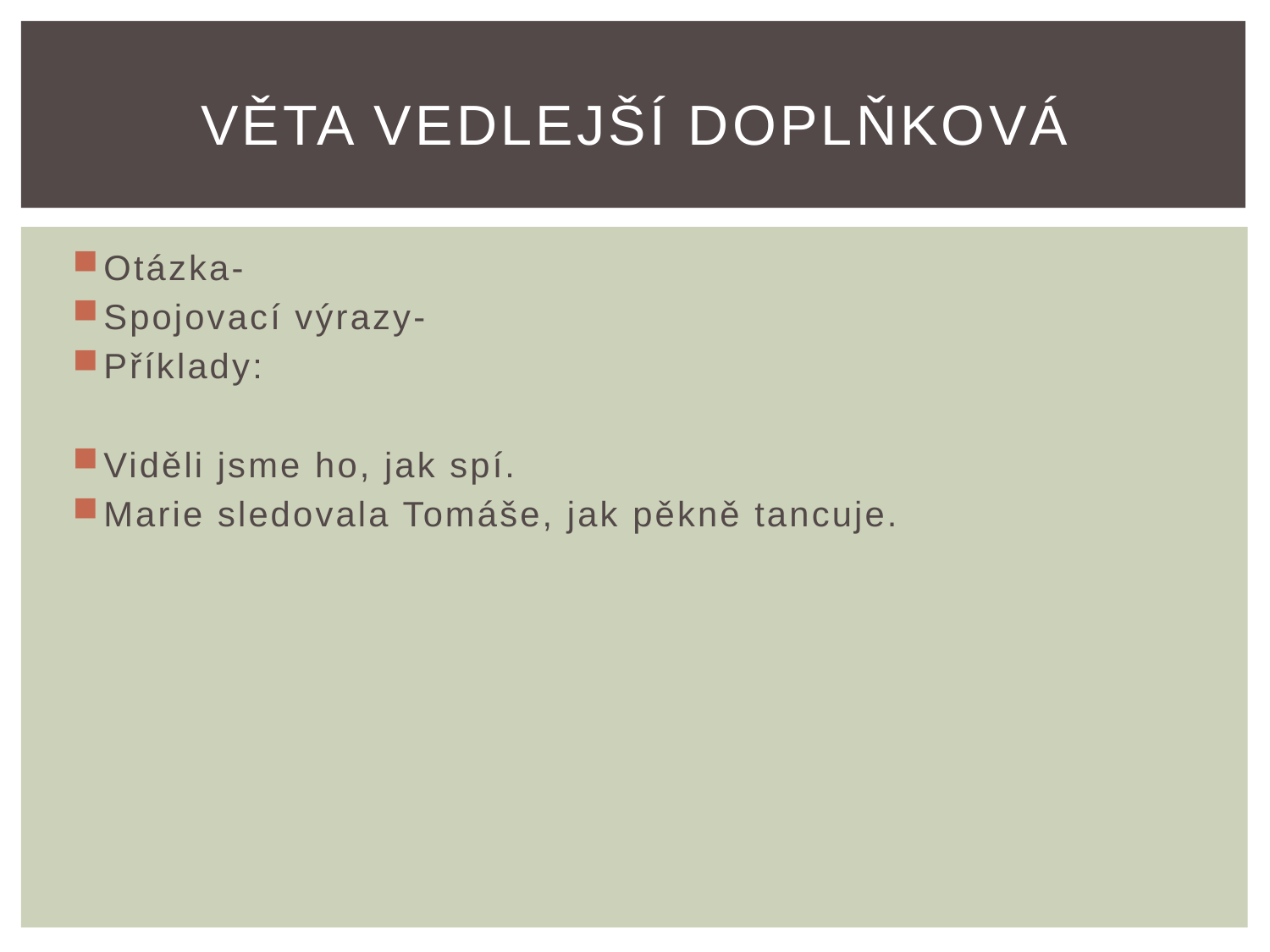

# Věta vedlejší doplňková
Otázka-
Spojovací výrazy-
Příklady:

Viděli jsme ho, jak spí.
Marie sledovala Tomáše, jak pěkně tancuje.